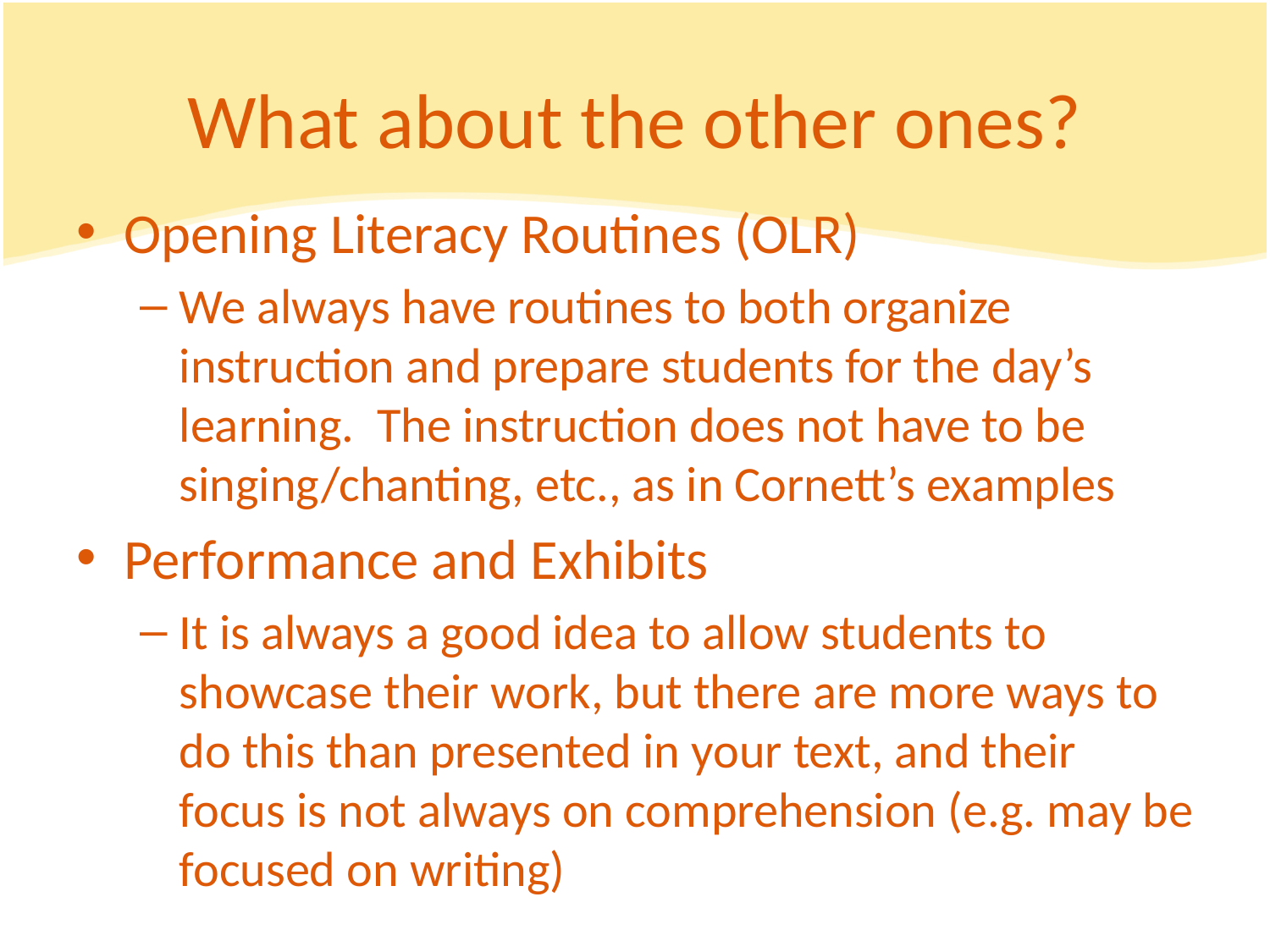

# What about the other ones?
Opening Literacy Routines (OLR)
We always have routines to both organize instruction and prepare students for the day’s learning.  The instruction does not have to be singing/chanting, etc., as in Cornett’s examples
Performance and Exhibits
It is always a good idea to allow students to showcase their work, but there are more ways to do this than presented in your text, and their focus is not always on comprehension (e.g. may be focused on writing)